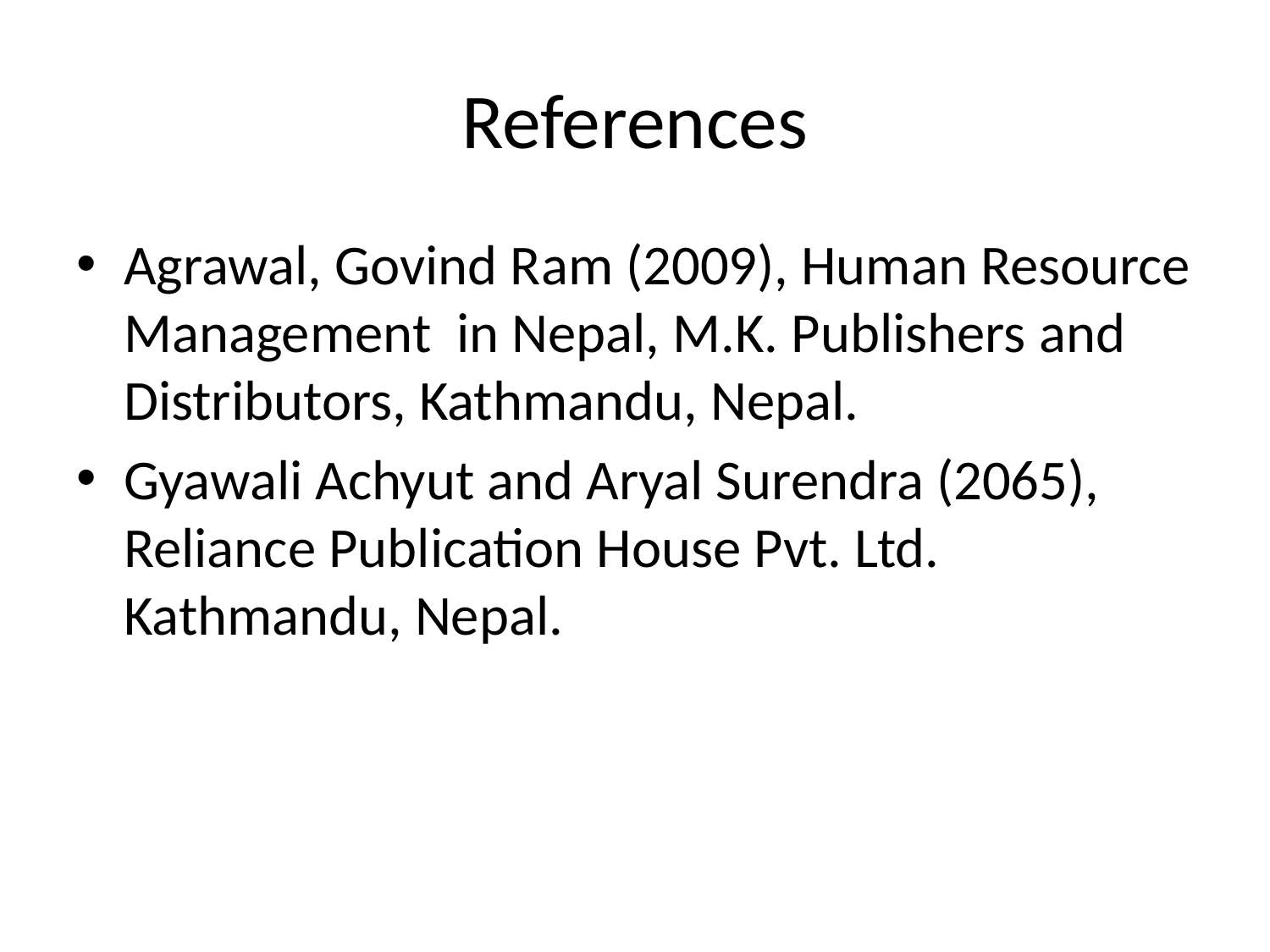

# References
Agrawal, Govind Ram (2009), Human Resource Management  in Nepal, M.K. Publishers and Distributors, Kathmandu, Nepal.
Gyawali Achyut and Aryal Surendra (2065), Reliance Publication House Pvt. Ltd. Kathmandu, Nepal.